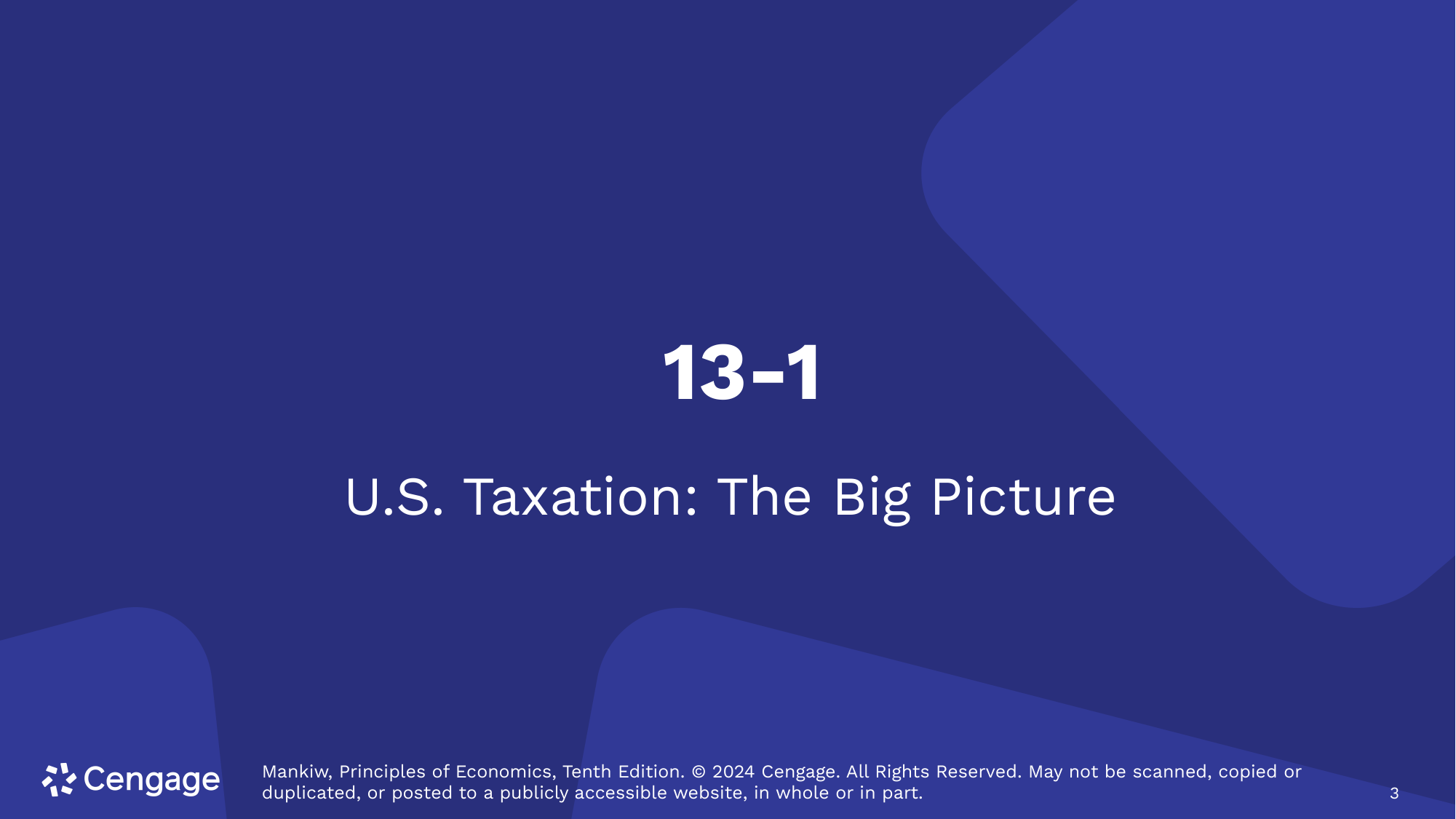

# 13-1
U.S. Taxation: The Big Picture